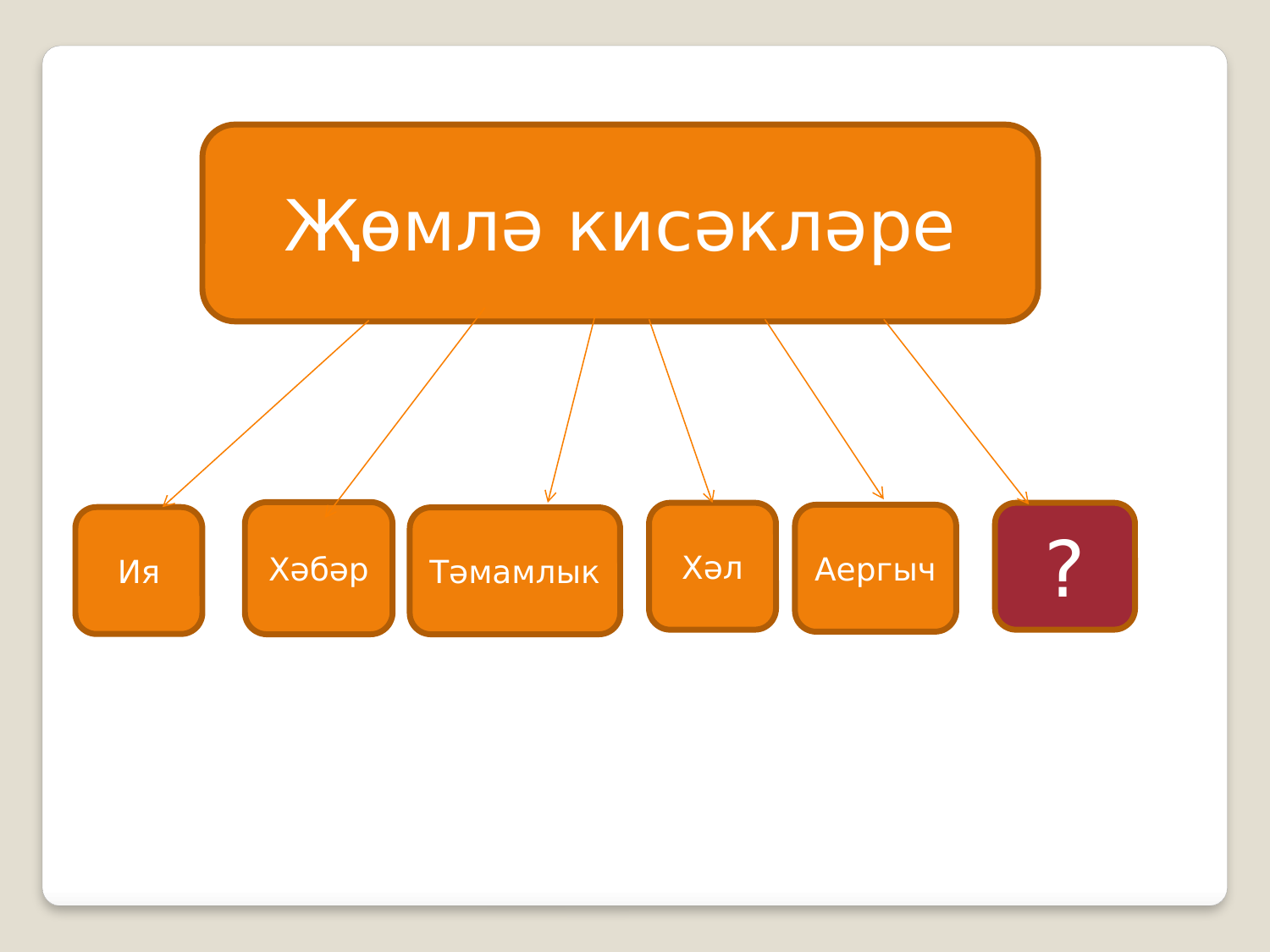

Җөмлә кисәкләре
Хәбәр
?
Хәл
Аергыч
Ия
Тәмамлык